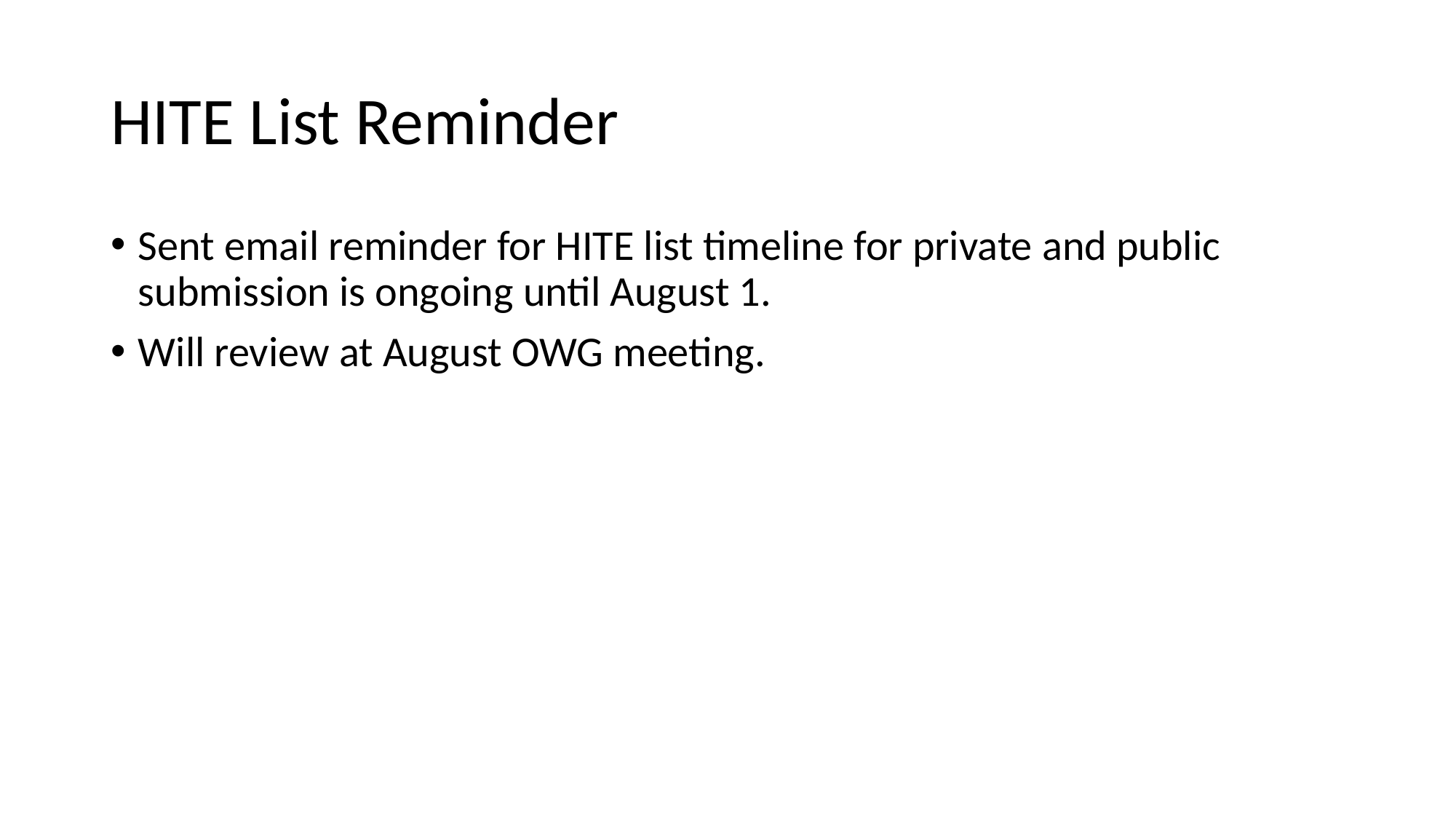

# HITE List Reminder
Sent email reminder for HITE list timeline for private and public submission is ongoing until August 1.
Will review at August OWG meeting.